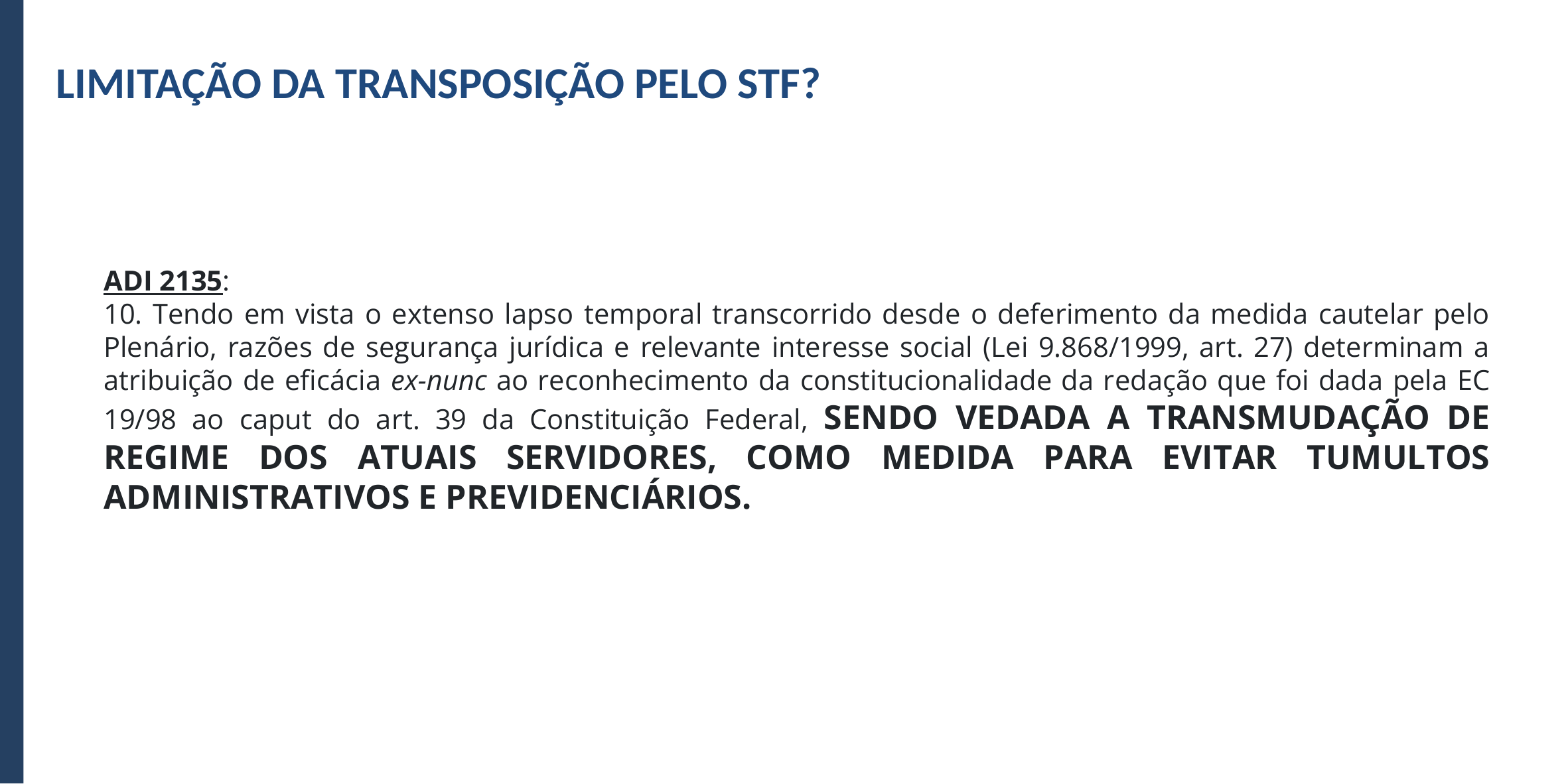

LIMITAÇÃO DA TRANSPOSIÇÃO PELO STF?
ADI 2135:
10. Tendo em vista o extenso lapso temporal transcorrido desde o deferimento da medida cautelar pelo Plenário, razões de segurança jurídica e relevante interesse social (Lei 9.868/1999, art. 27) determinam a atribuição de eficácia ex-nunc ao reconhecimento da constitucionalidade da redação que foi dada pela EC 19/98 ao caput do art. 39 da Constituição Federal, SENDO VEDADA A TRANSMUDAÇÃO DE REGIME DOS ATUAIS SERVIDORES, COMO MEDIDA PARA EVITAR TUMULTOS ADMINISTRATIVOS E PREVIDENCIÁRIOS.